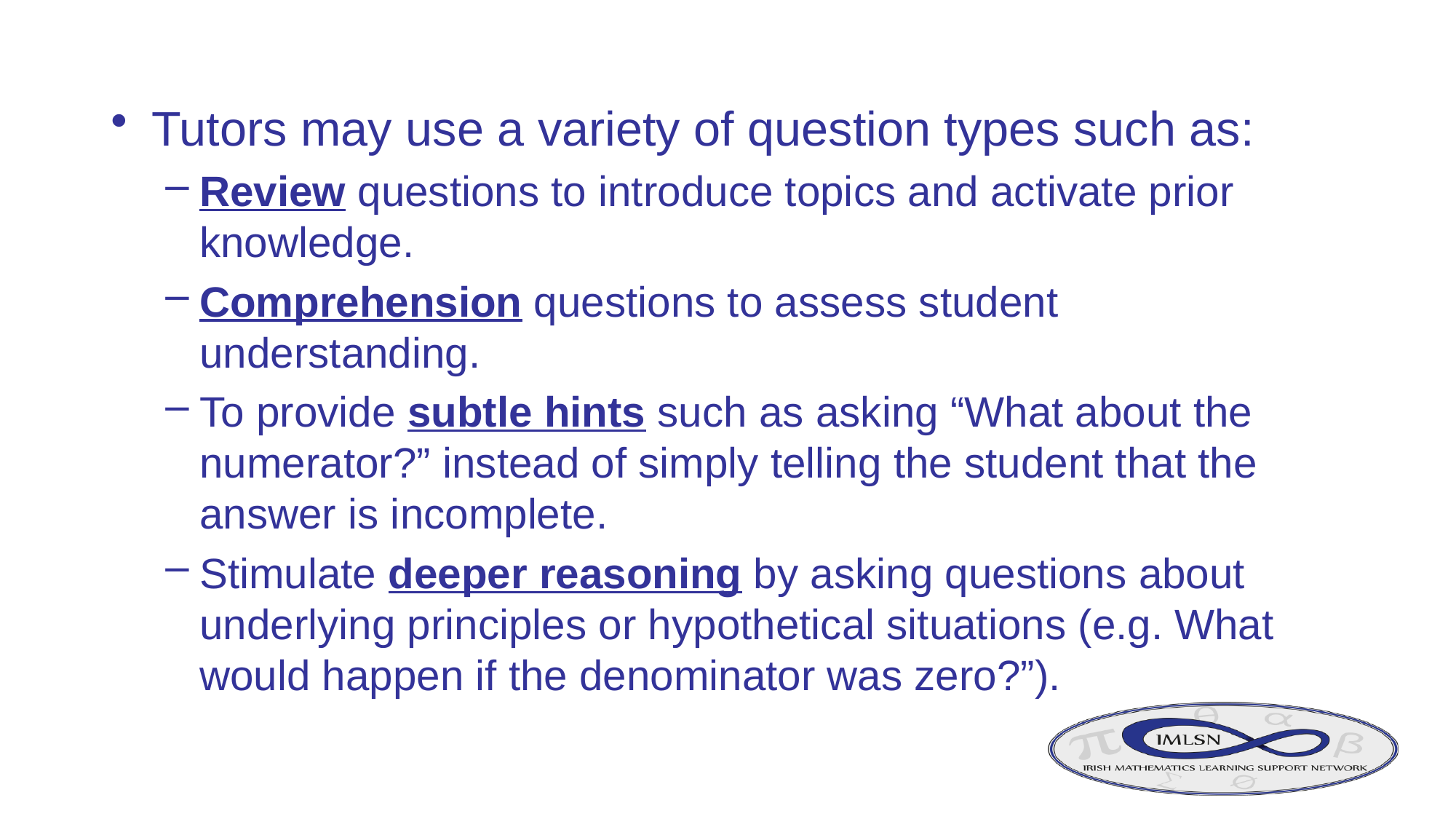

Tutors may use a variety of question types such as:
Review questions to introduce topics and activate prior knowledge.
Comprehension questions to assess student understanding.
To provide subtle hints such as asking “What about the numerator?” instead of simply telling the student that the answer is incomplete.
Stimulate deeper reasoning by asking questions about underlying principles or hypothetical situations (e.g. What would happen if the denominator was zero?”).